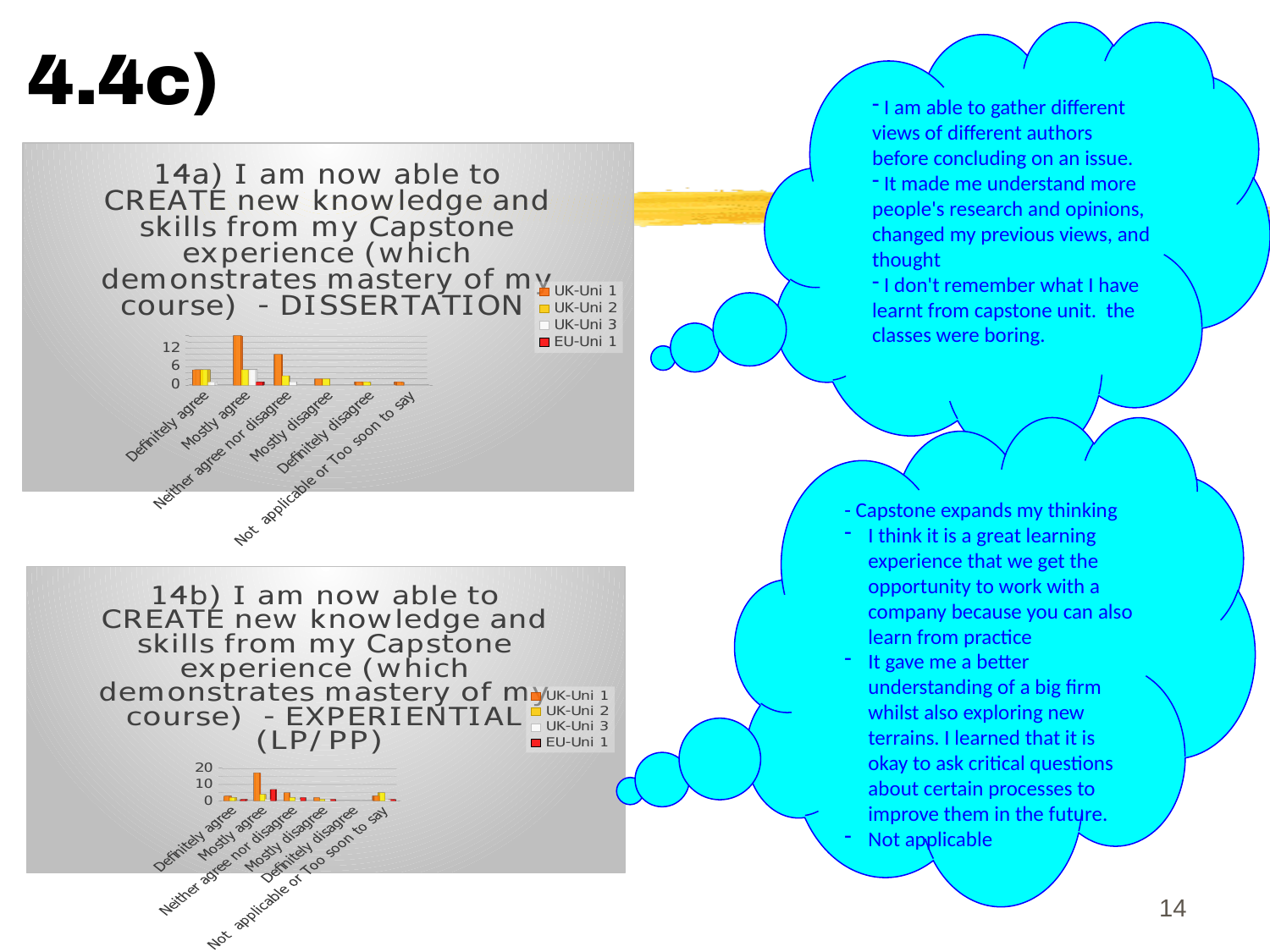

# 4.4c)
 I am able to gather different views of different authors before concluding on an issue.
 It made me understand more people's research and opinions, changed my previous views, and thought
 I don't remember what I have learnt from capstone unit.  the classes were boring.

[unsupported chart]

- Capstone expands my thinking
I think it is a great learning experience that we get the opportunity to work with a company because you can also learn from practice
It gave me a better understanding of a big firm whilst also exploring new terrains. I learned that it is okay to ask critical questions about certain processes to improve them in the future.
Not applicable

[unsupported chart]

14